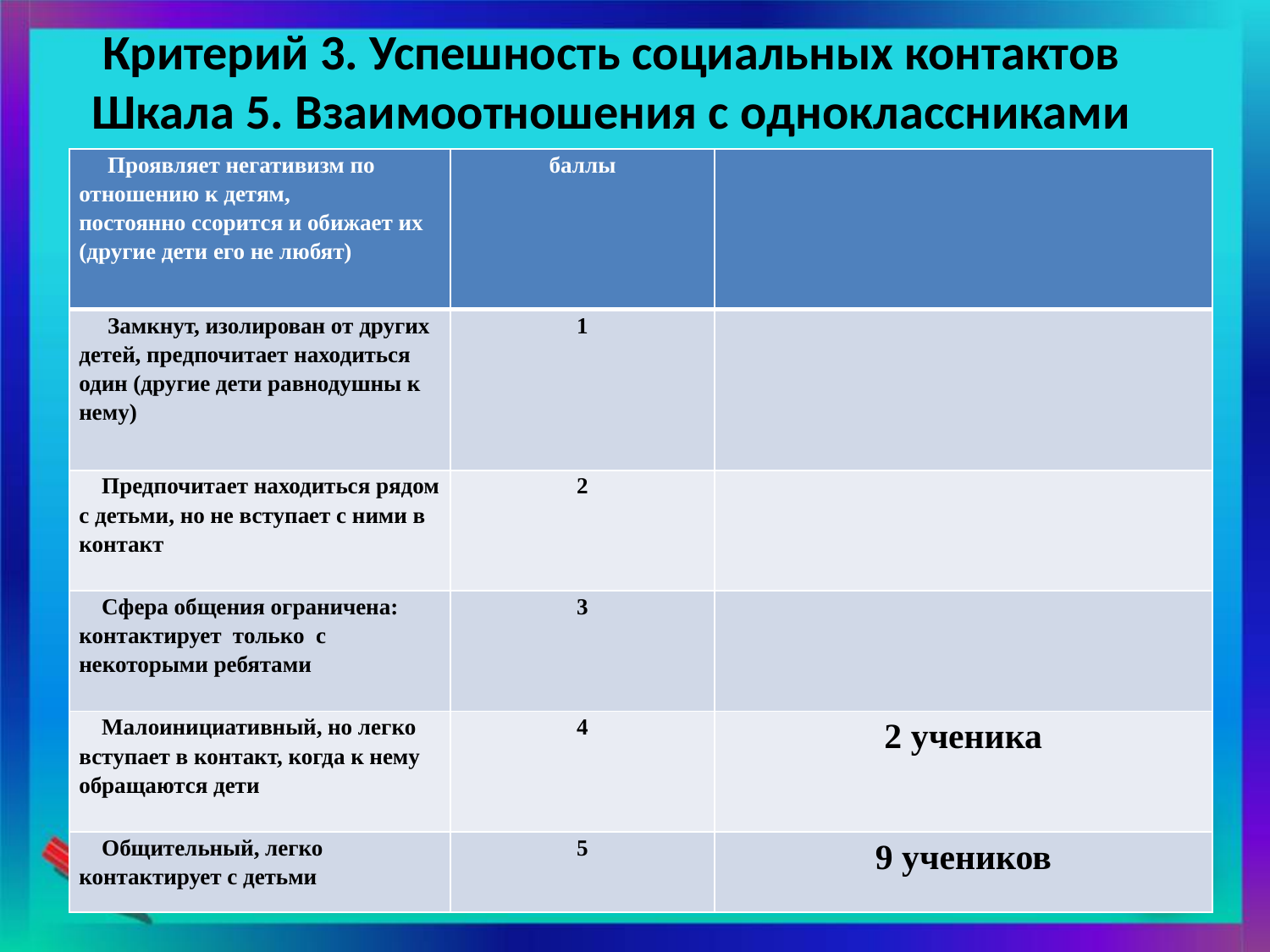

# Критерий 3. Успешность социальных контактов Шкала 5. Взаимоотношения с одноклассниками
| Проявляет негативизм по отношению к детям, постоянно ссорится и обижает их (другие дети его не любят) | баллы |  |
| --- | --- | --- |
| Замкнут, изолирован от других детей, предпочитает находиться один (другие дети равнодушны к нему) | 1 |  |
| Предпочитает находиться рядом с детьми, но не вступает с ними в контакт | 2 |  |
| Сфера общения ограничена: контактирует только с некоторыми ребятами | 3 |  |
| Малоинициативный, но легко вступает в контакт, когда к нему обращаются дети | 4 | 2 ученика |
| Общительный, легко контактирует с детьми | 5 | 9 учеников |